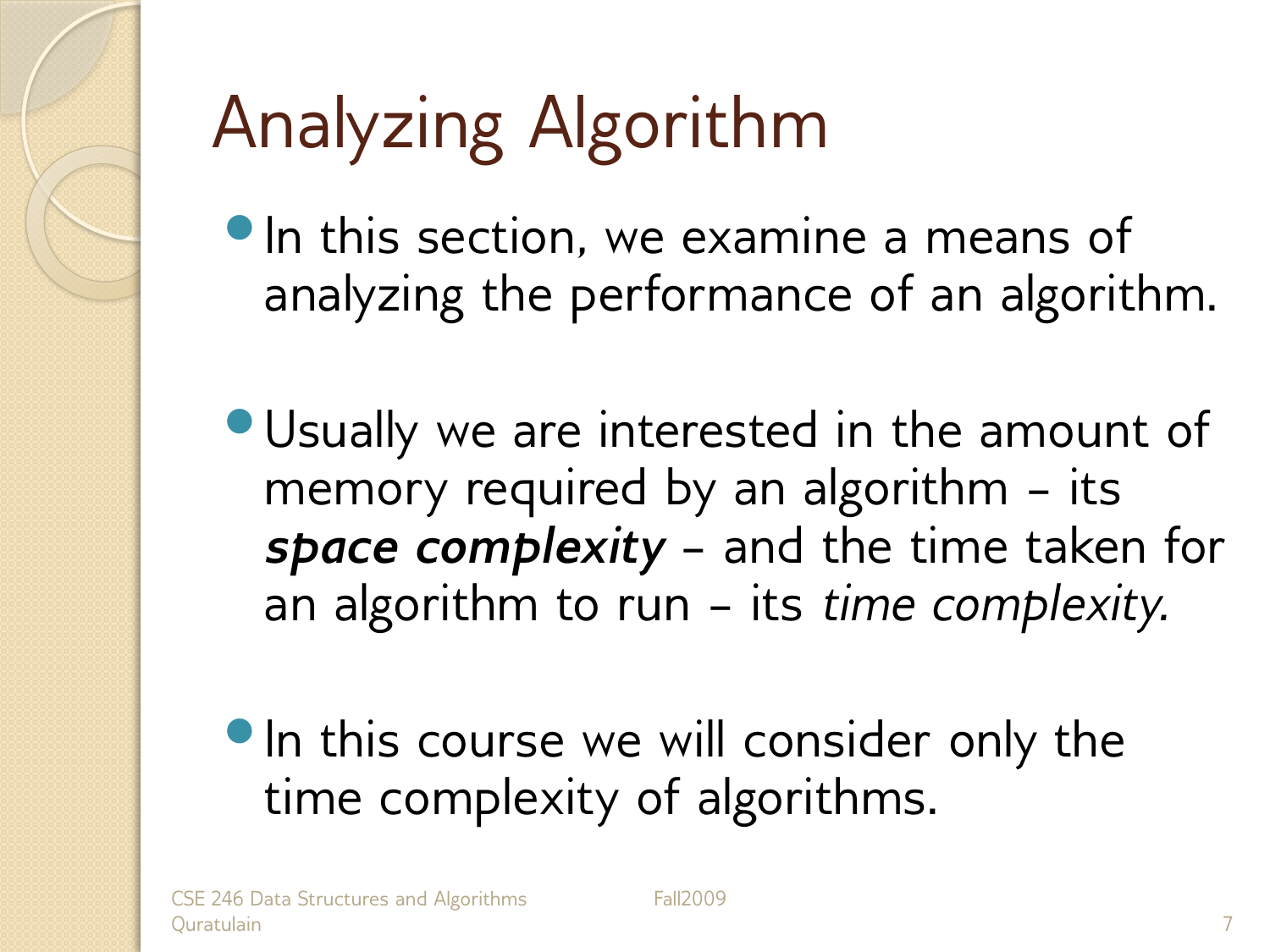

# Analyzing Algorithm
In this section, we examine a means of analyzing the performance of an algorithm.

Usually we are interested in the amount of memory required by an algorithm – its space complexity – and the time taken for an algorithm to run – its time complexity.

In this course we will consider only the time complexity of algorithms.

CSE 246 Data Structures and Algorithms                    Fall2009                                                               Quratulain
7